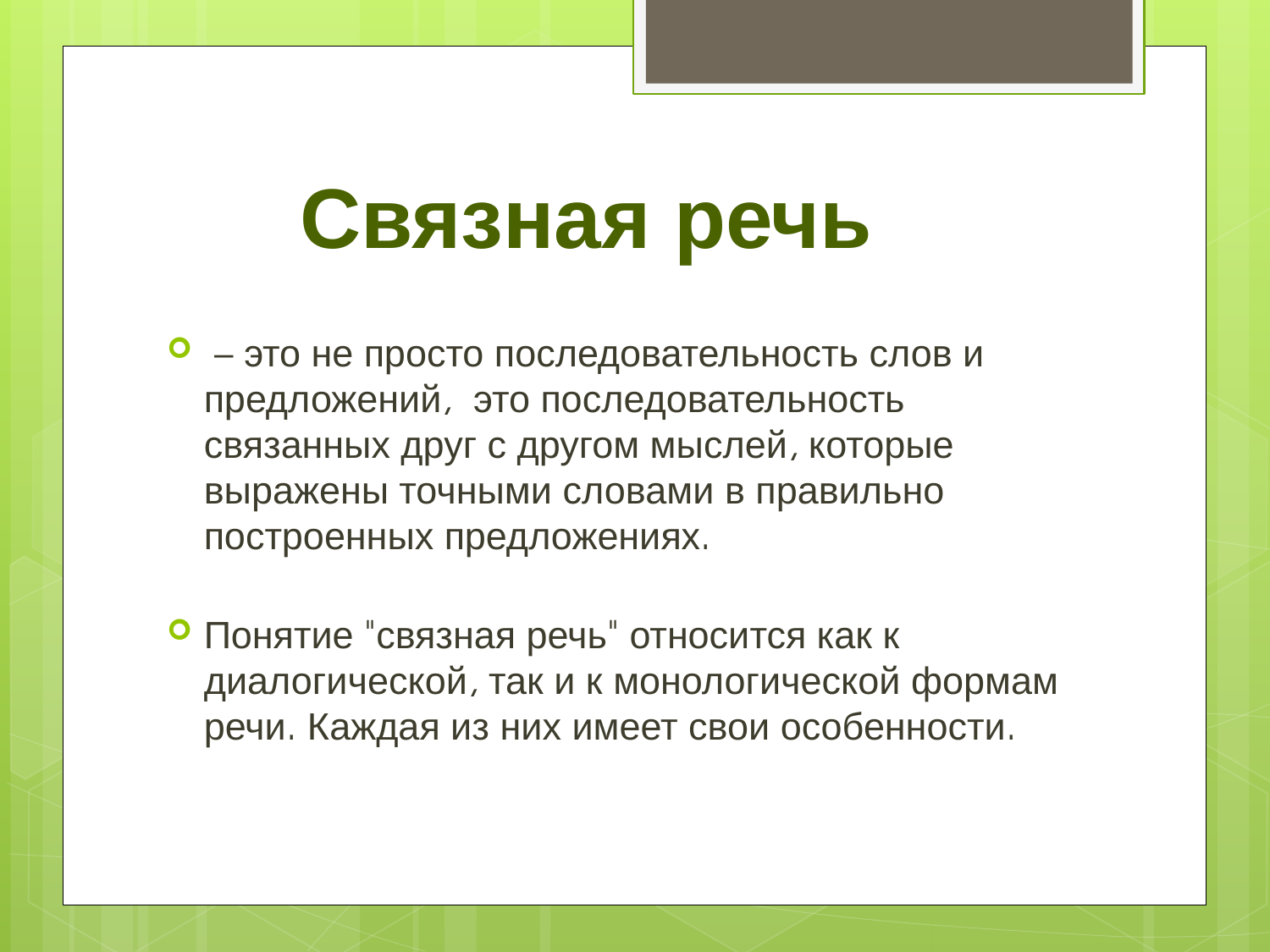

# Связная речь
 – это не просто последовательность слов и предложений,  это последовательность связанных друг с другом мыслей, которые выражены точными словами в правильно построенных предложениях.
Понятие "связная речь" относится как к диалогической, так и к монологической формам речи. Каждая из них имеет свои особенности.